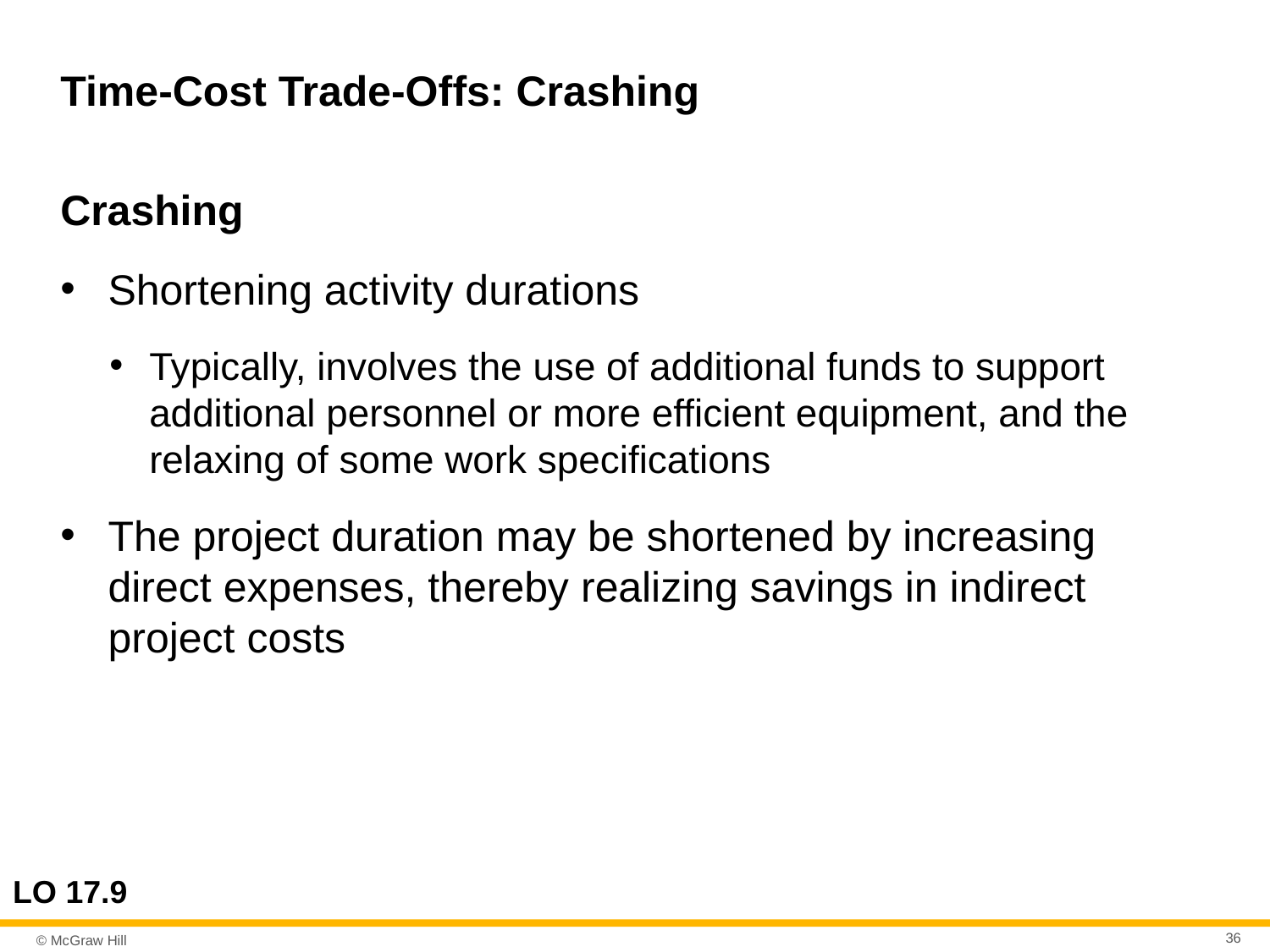

# Time-Cost Trade-Offs: Crashing
Crashing
Shortening activity durations
Typically, involves the use of additional funds to support additional personnel or more efficient equipment, and the relaxing of some work specifications
The project duration may be shortened by increasing direct expenses, thereby realizing savings in indirect project costs
LO 17.9